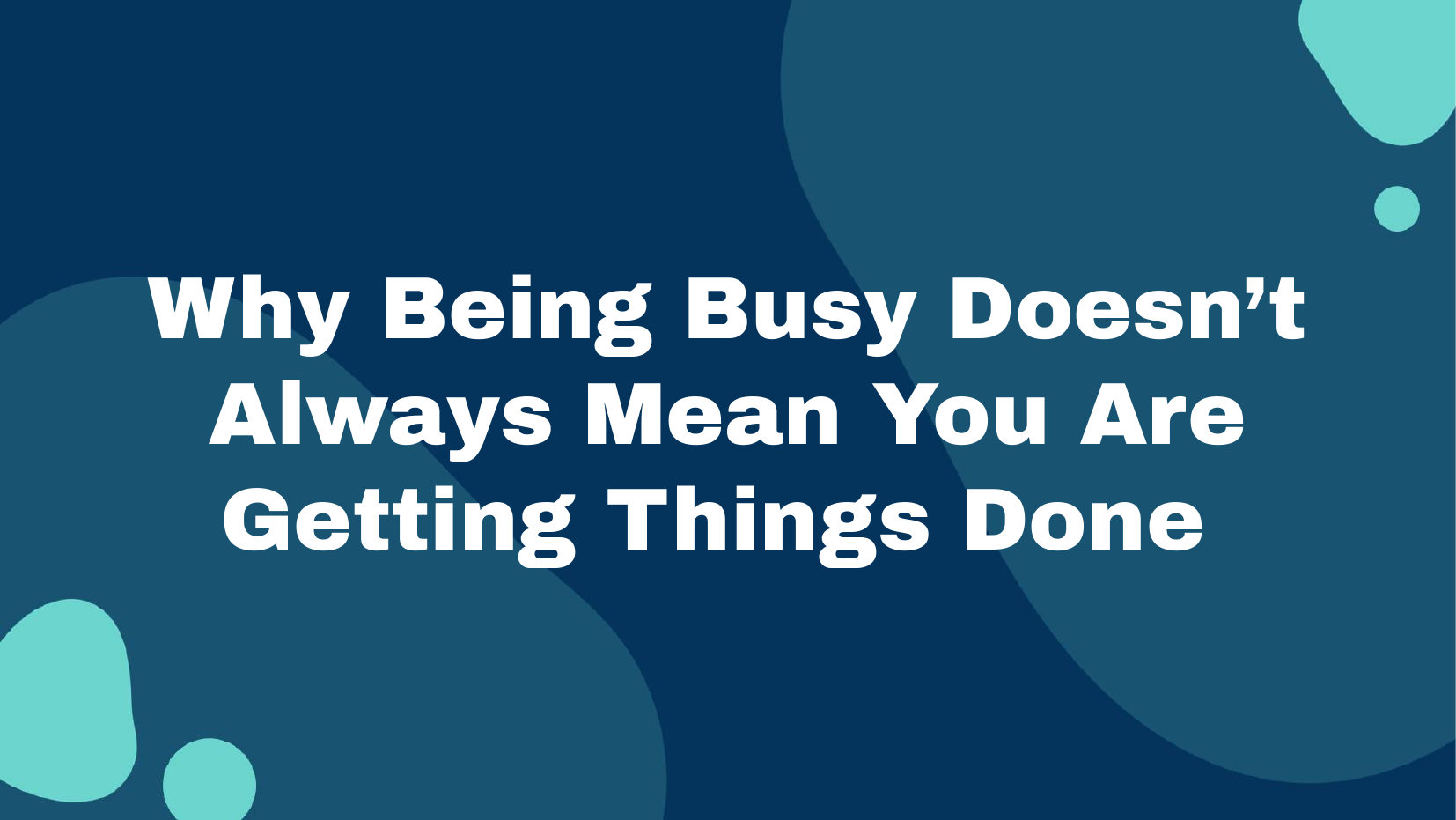

Why Being Busy Doesn’t Always Mean You Are Getting Things Done